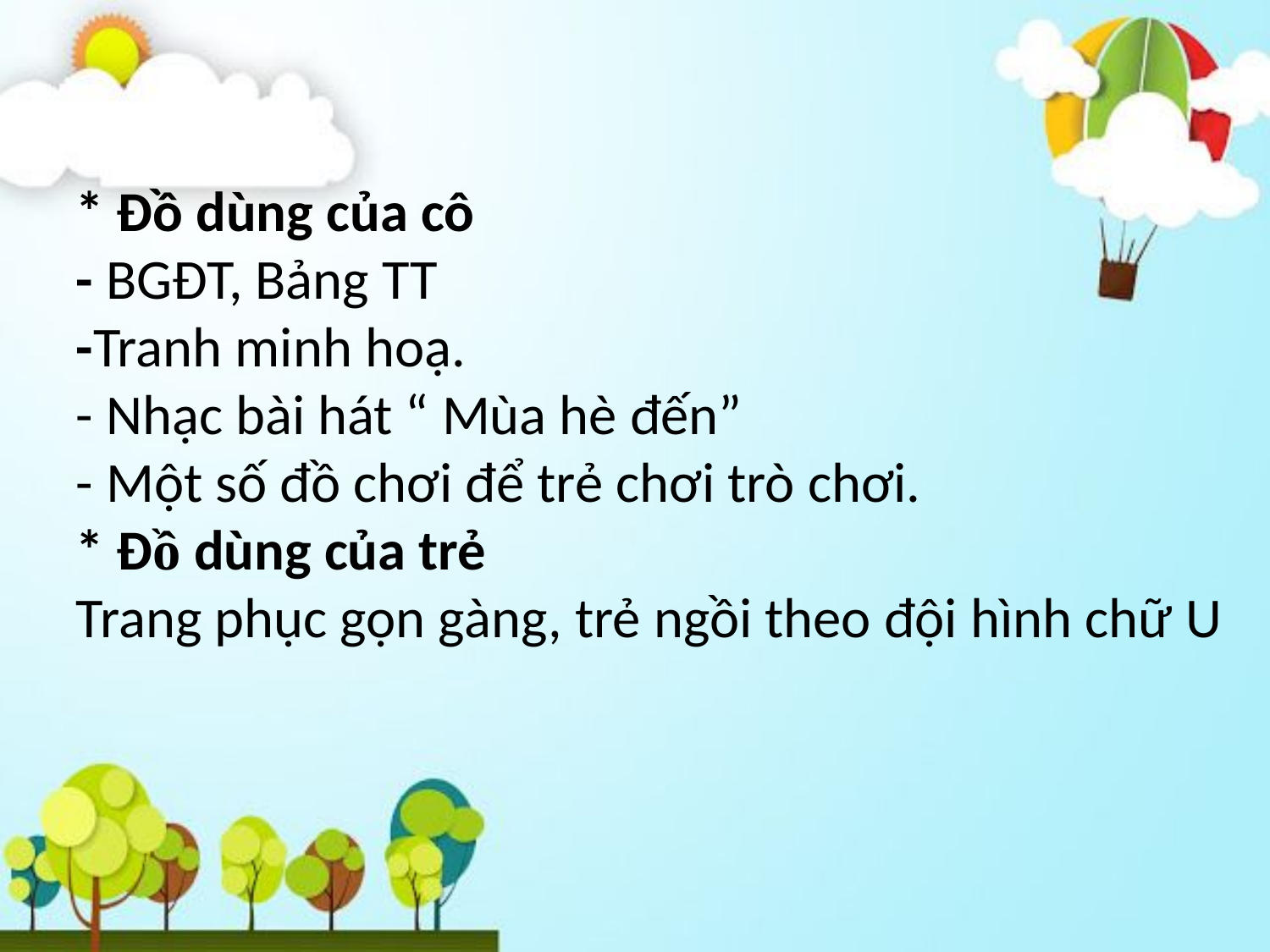

* Đồ dùng của cô
- BGĐT, Bảng TT
-Tranh minh hoạ.
- Nhạc bài hát “ Mùa hè đến”
- Một số đồ chơi để trẻ chơi trò chơi.
* Đồ dùng của trẻ
Trang phục gọn gàng, trẻ ngồi theo đội hình chữ U